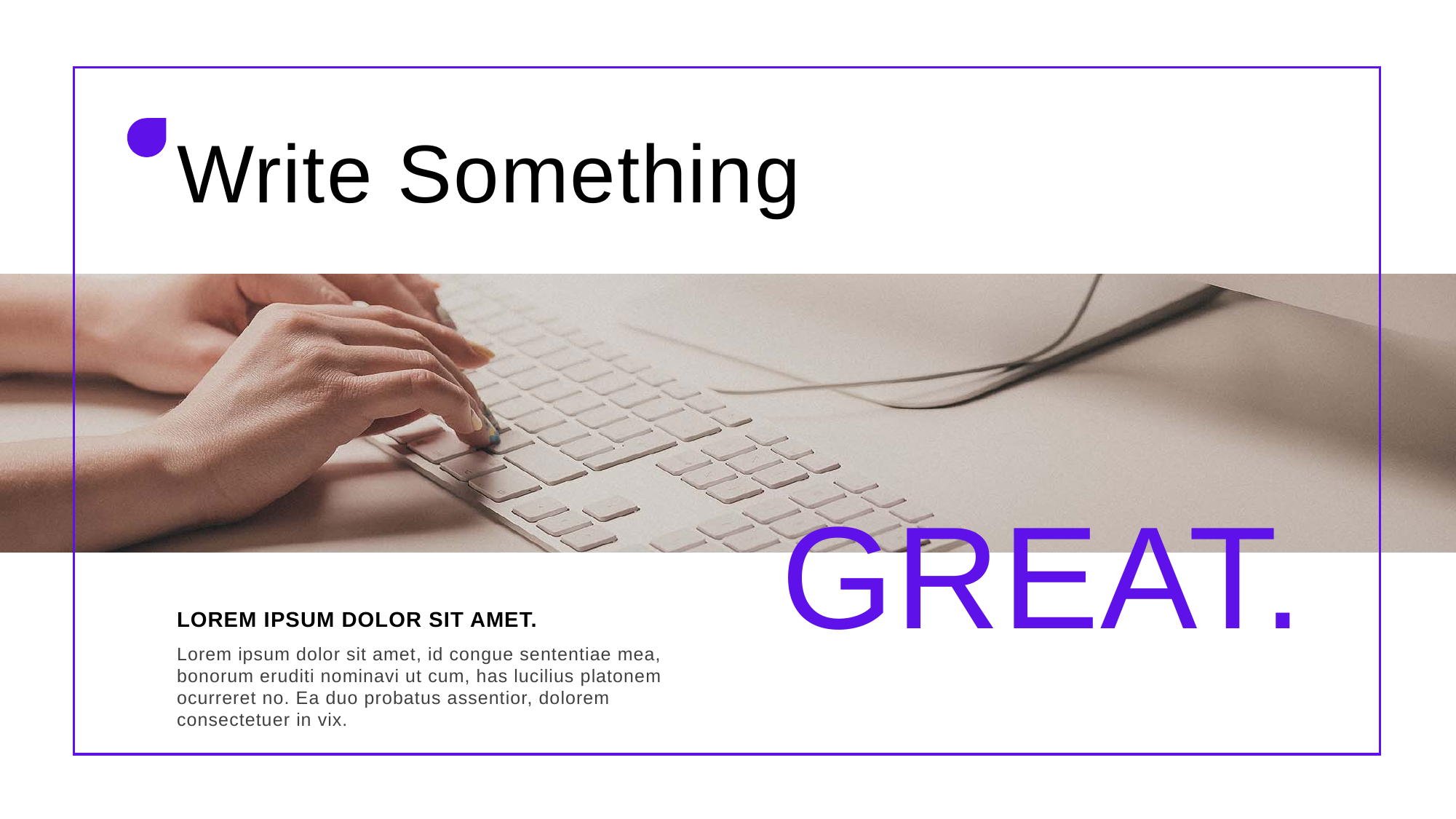

Write Something

GREAT.
LOREM IPSUM DOLOR SIT AMET.
Lorem ipsum dolor sit amet, id congue sententiae mea, bonorum eruditi nominavi ut cum, has lucilius platonem ocurreret no. Ea duo probatus assentior, dolorem consectetuer in vix.